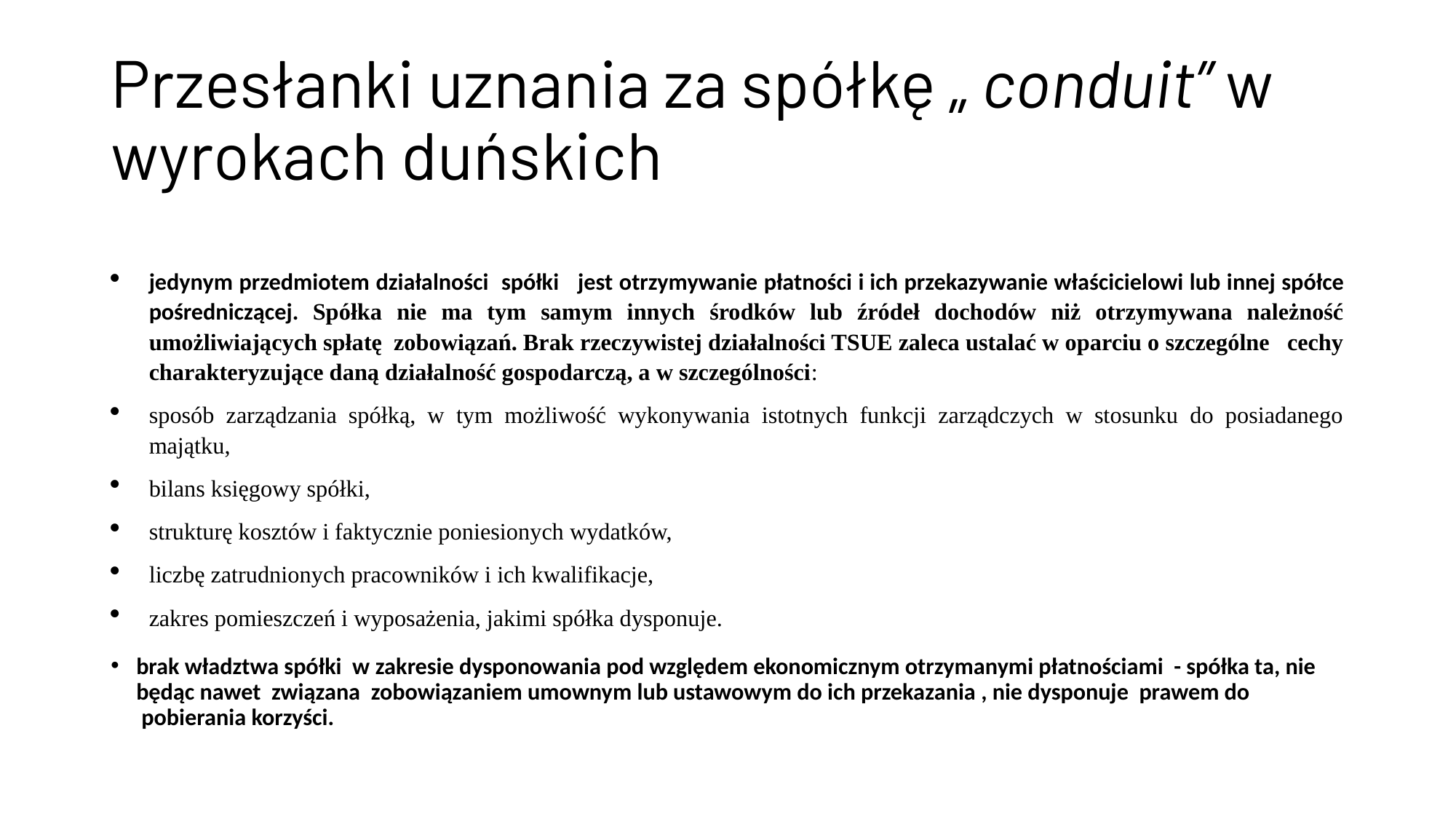

# Przesłanki uznania za spółkę „ conduit” w wyrokach duńskich

jedynym przedmiotem działalności  spółki   jest otrzymywanie płatności i ich przekazywanie właścicielowi lub innej spółce pośredniczącej. Spółka nie ma tym samym innych środków lub źródeł dochodów niż otrzymywana należność umożliwiających spłatę  zobowiązań. Brak rzeczywistej działalności TSUE zaleca ustalać w oparciu o szczególne   cechy charakteryzujące daną działalność gospodarczą, a w szczególności:
sposób zarządzania spółką, w tym możliwość wykonywania istotnych funkcji zarządczych w stosunku do posiadanego majątku,
bilans księgowy spółki,
strukturę kosztów i faktycznie poniesionych wydatków,
liczbę zatrudnionych pracowników i ich kwalifikacje,
zakres pomieszczeń i wyposażenia, jakimi spółka dysponuje.
brak władztwa spółki  w zakresie dysponowania pod względem ekonomicznym otrzymanymi płatnościami  - spółka ta, nie będąc nawet  związana  zobowiązaniem umownym lub ustawowym do ich przekazania , nie dysponuje  prawem do   pobierania korzyści.